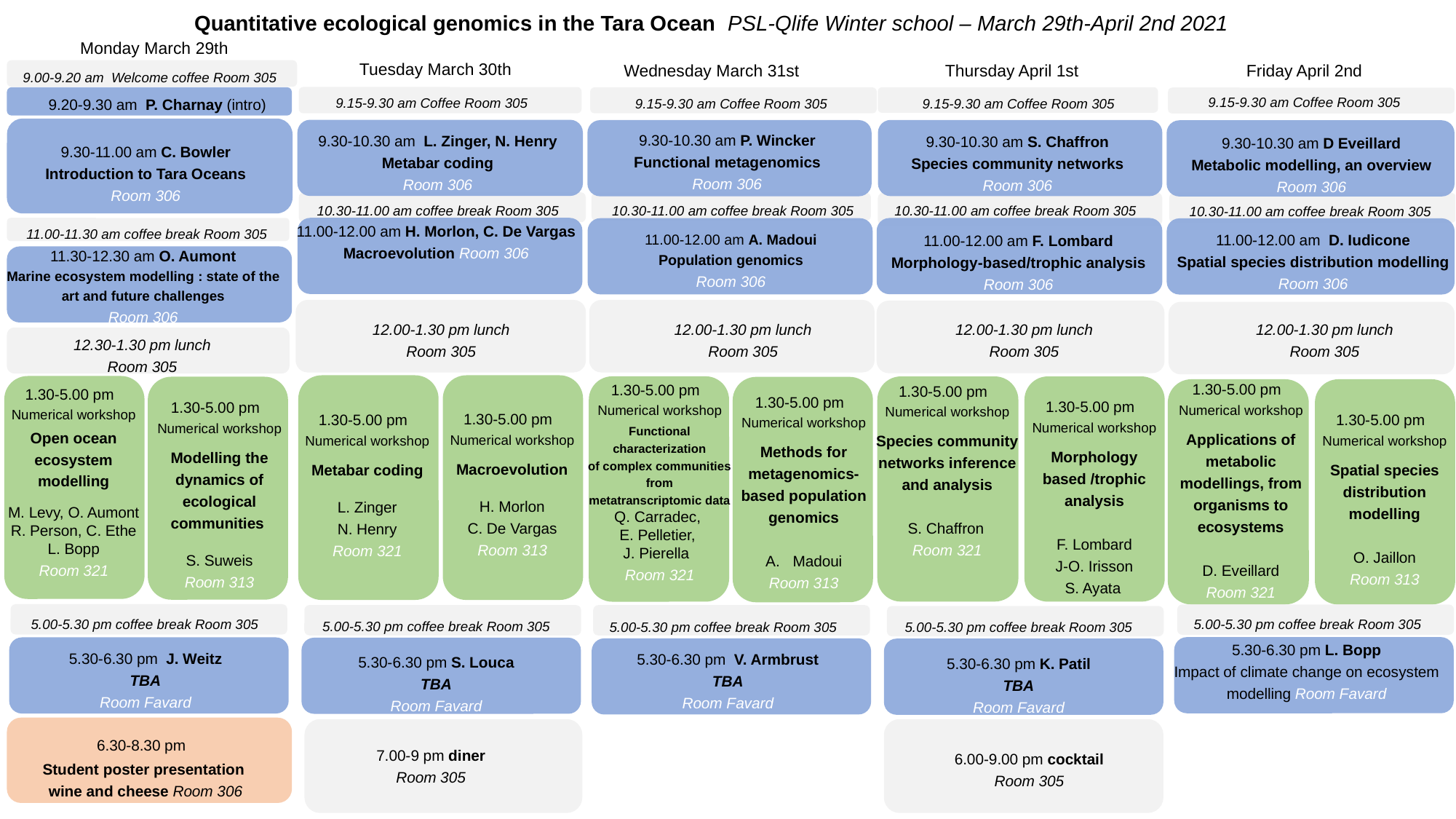

Quantitative ecological genomics in the Tara Ocean  PSL-Qlife Winter school – March 29th-April 2nd 2021
Monday March 29th
Tuesday March 30th
Friday April 2nd
Thursday April 1st
Wednesday March 31st
9.00-9.20 am  Welcome coffee Room 305

9.15-9.30 am Coffee Room 305
9.15-9.30 am Coffee Room 305
9.20-9.30 am  P. Charnay (intro)
9.15-9.30 am Coffee Room 305
9.15-9.30 am Coffee Room 305

9.30-10.30 am P. Wincker
Functional metagenomics
Room 306
9.30-10.30 am  L. Zinger, N. Henry
Metabar coding
Room 306
9.30-10.30 am S. Chaffron
Species community networks
Room 306
9.30-10.30 am D Eveillard
Metabolic modelling, an overview
Room 306
9.30-11.00 am C. Bowler
Introduction to Tara Oceans
Room 306

10.30-11.00 am coffee break Room 305
10.30-11.00 am coffee break Room 305
10.30-11.00 am coffee break Room 305
10.30-11.00 am coffee break Room 305
11.00-12.00 am H. Morlon, C. De Vargas
Macroevolution Room 306
11.00-11.30 am coffee break Room 305

11.00-12.00 am A. Madoui
Population genomics
Room 306
11.00-12.00 am  D. Iudicone
Spatial species distribution modelling
Room 306
11.00-12.00 am F. Lombard
Morphology-based/trophic analysis
Room 306
11.30-12.30 am O. Aumont
Marine ecosystem modelling : state of the art and future challenges
Room 306

12.00-1.30 pm lunch
Room 305
12.00-1.30 pm lunch
Room 305
12.00-1.30 pm lunch
Room 305
12.00-1.30 pm lunch
Room 305
12.30-1.30 pm lunch
Room 305

1.30-5.00 pm
Numerical workshop

Applications of metabolic modellings, from organisms to ecosystems

D. Eveillard
Room 321

1.30-5.00 pm
Numerical workshop

Functional characterization
of complex communities from metatranscriptomic data
Q. Carradec,
E. Pelletier,
J. Pierella
Room 321

1.30-5.00 pm
Numerical workshop

Species community networks inference and analysis

S. Chaffron
Room 321

1.30-5.00 pm
Numerical workshop

Metabar coding

L. Zinger
N. Henry
Room 321

1.30-5.00 pm
Numerical workshop

Macroevolution

H. Morlon
C. De Vargas
Room 313
1.30-5.00 pm
Numerical workshop

Open ocean ecosystem modelling

M. Levy, O. Aumont
R. Person, C. Ethe
L. Bopp
Room 321

1.30-5.00 pm
Numerical workshop

Morphology based /trophic analysis

F. Lombard
J-O. Irisson
S. Ayata
Room 313

1.30-5.00 pm
Numerical workshop

Modelling the dynamics of ecological communities

S. Suweis
Room 313

1.30-5.00 pm
Numerical workshop

Methods for metagenomics-based population genomics

Madoui
Room 313

1.30-5.00 pm
Numerical workshop

Spatial species distribution modelling

O. Jaillon
Room 313

5.00-5.30 pm coffee break Room 305
5.00-5.30 pm coffee break Room 305
5.00-5.30 pm coffee break Room 305
5.00-5.30 pm coffee break Room 305
5.00-5.30 pm coffee break Room 305
5.30-6.30 pm L. Bopp
Impact of climate change on ecosystem modelling Room Favard

5.30-6.30 pm  J. Weitz
TBA
Room Favard
5.30-6.30 pm  V. Armbrust
TBA
Room Favard
5.30-6.30 pm S. Louca
TBA
Room Favard
5.30-6.30 pm K. Patil
TBA
Room Favard

6.30-8.30 pm

Student poster presentation
wine and cheese Room 306

7.00-9 pm diner
Room 305
6.00-9.00 pm cocktail
Room 305